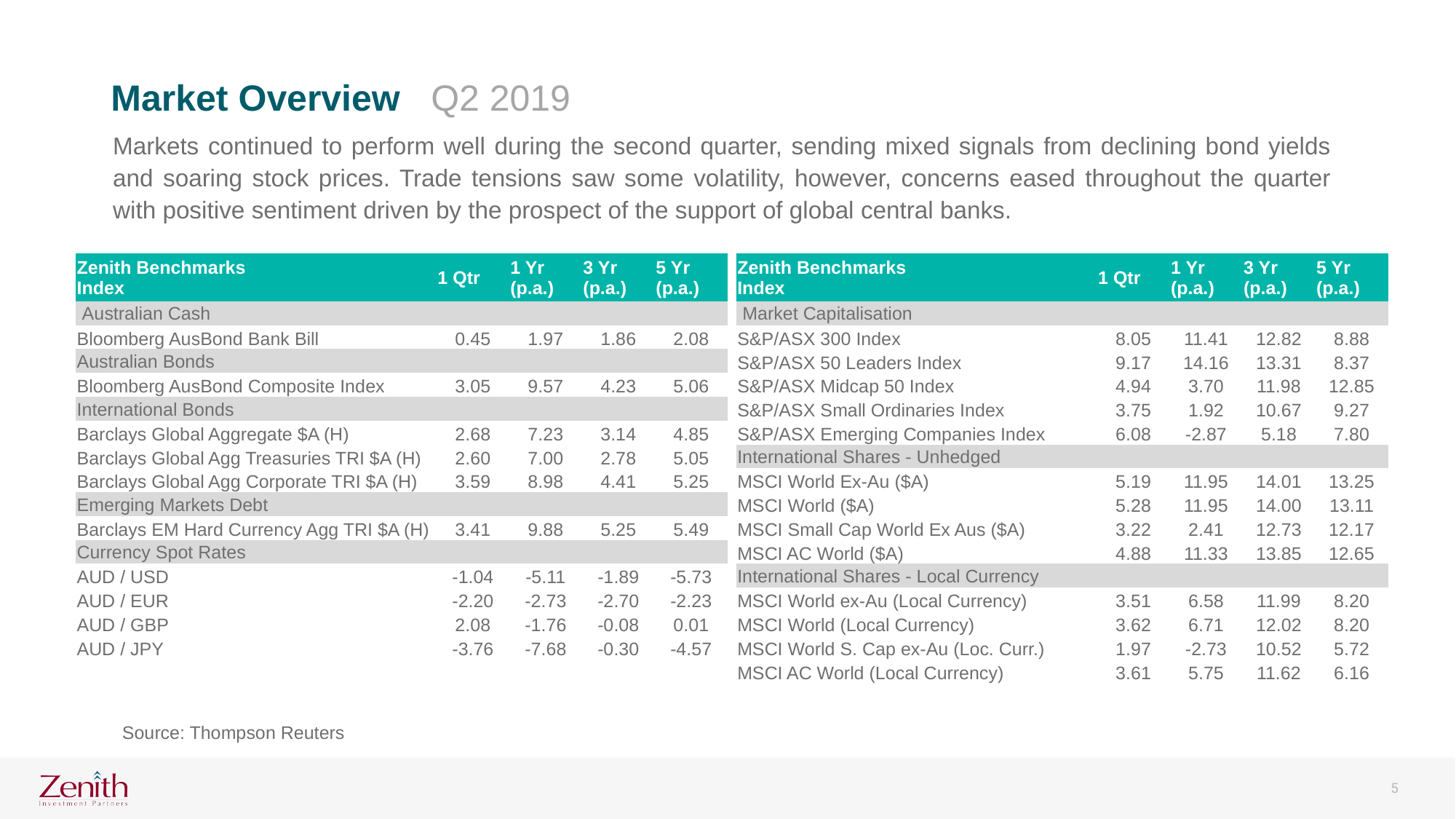

Market Overview   Q2 2019

Markets continued to perform well during the second quarter, sending mixed signals from declining bond yields and soaring stock prices. Trade tensions saw some volatility, however, concerns eased throughout the quarter with positive sentiment driven by the prospect of the support of global central banks.

| Zenith Benchmarks Index | 1 Qtr | 1 Yr (p.a.) | 3 Yr (p.a.) | 5 Yr (p.a.) |
| --- | --- | --- | --- | --- |
| Australian Cash |  |  |  |  |
| Bloomberg AusBond Bank Bill | 0.45 | 1.97 | 1.86 | 2.08 |
| Australian Bonds |  |  |  |  |
| Bloomberg AusBond Composite Index | 3.05 | 9.57 | 4.23 | 5.06 |
| International Bonds |  |  |  |  |
| Barclays Global Aggregate $A (H) | 2.68 | 7.23 | 3.14 | 4.85 |
| Barclays Global Agg Treasuries TRI $A (H) | 2.60 | 7.00 | 2.78 | 5.05 |
| Barclays Global Agg Corporate TRI $A (H) | 3.59 | 8.98 | 4.41 | 5.25 |
| Emerging Markets Debt |  |  |  |  |
| Barclays EM Hard Currency Agg TRI $A (H) | 3.41 | 9.88 | 5.25 | 5.49 |
| Currency Spot Rates |  |  |  |  |
| AUD / USD | -1.04 | -5.11 | -1.89 | -5.73 |
| AUD / EUR | -2.20 | -2.73 | -2.70 | -2.23 |
| AUD / GBP | 2.08 | -1.76 | -0.08 | 0.01 |
| AUD / JPY | -3.76 | -7.68 | -0.30 | -4.57 |
| Zenith Benchmarks Index | 1 Qtr | 1 Yr (p.a.) | 3 Yr (p.a.) | 5 Yr (p.a.) |
| --- | --- | --- | --- | --- |
| Market Capitalisation |  |  |  |  |
| S&P/ASX 300 Index | 8.05 | 11.41 | 12.82 | 8.88 |
| S&P/ASX 50 Leaders Index | 9.17 | 14.16 | 13.31 | 8.37 |
| S&P/ASX Midcap 50 Index | 4.94 | 3.70 | 11.98 | 12.85 |
| S&P/ASX Small Ordinaries Index | 3.75 | 1.92 | 10.67 | 9.27 |
| S&P/ASX Emerging Companies Index | 6.08 | -2.87 | 5.18 | 7.80 |
| International Shares - Unhedged |  |  |  |  |
| MSCI World Ex-Au ($A) | 5.19 | 11.95 | 14.01 | 13.25 |
| MSCI World ($A) | 5.28 | 11.95 | 14.00 | 13.11 |
| MSCI Small Cap World Ex Aus ($A) | 3.22 | 2.41 | 12.73 | 12.17 |
| MSCI AC World ($A) | 4.88 | 11.33 | 13.85 | 12.65 |
| International Shares - Local Currency |  |  |  |  |
| MSCI World ex-Au (Local Currency) | 3.51 | 6.58 | 11.99 | 8.20 |
| MSCI World (Local Currency) | 3.62 | 6.71 | 12.02 | 8.20 |
| MSCI World S. Cap ex-Au (Loc. Curr.) | 1.97 | -2.73 | 10.52 | 5.72 |
| MSCI AC World (Local Currency) | 3.61 | 5.75 | 11.62 | 6.16 |
Source: Thompson Reuters